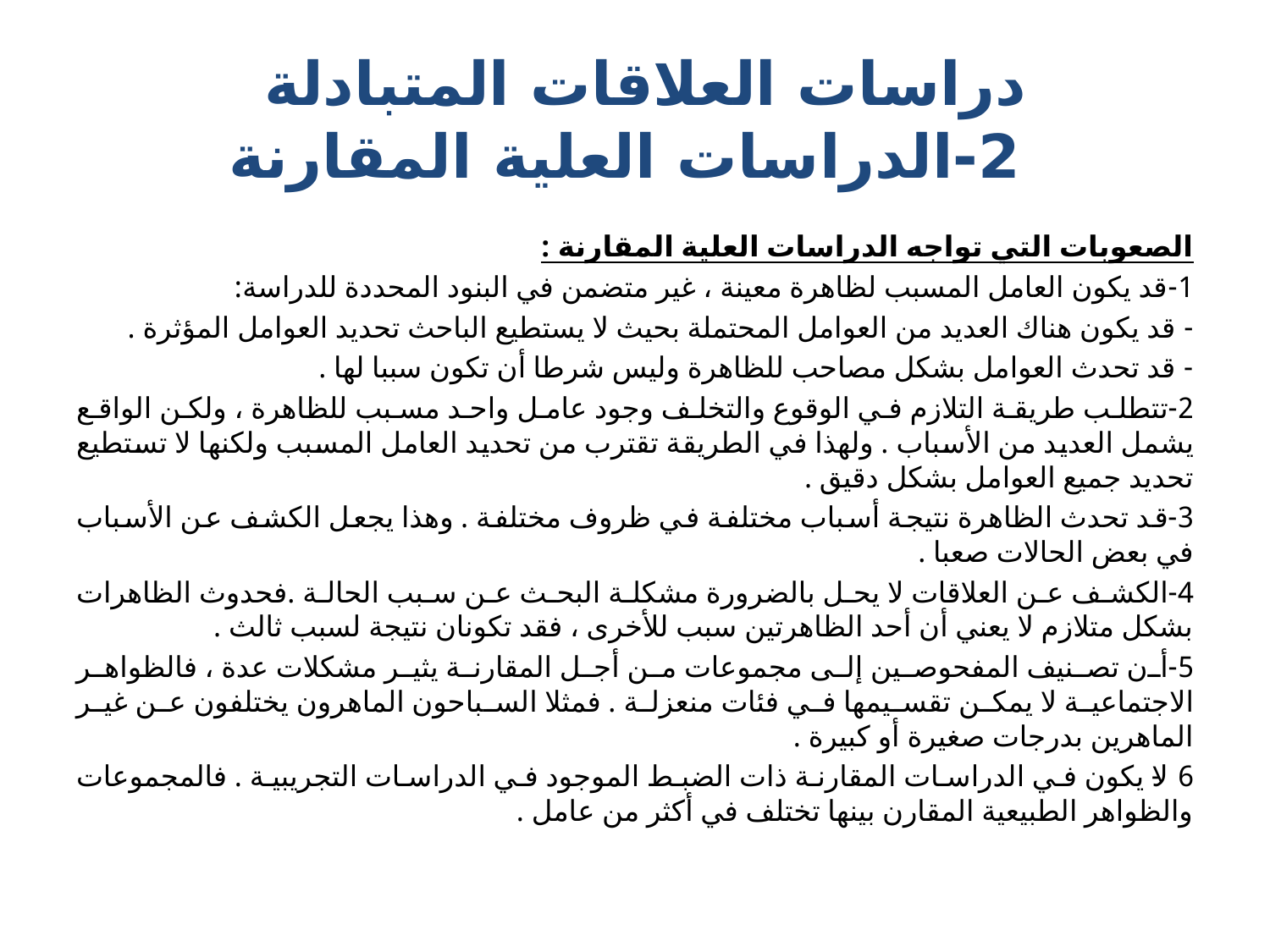

# دراسات العلاقات المتبادلة 2-الدراسات العلية المقارنة
الصعوبات التي تواجه الدراسات العلية المقارنة :
1-قد يكون العامل المسبب لظاهرة معينة ، غير متضمن في البنود المحددة للدراسة:
- قد يكون هناك العديد من العوامل المحتملة بحيث لا يستطيع الباحث تحديد العوامل المؤثرة .
- قد تحدث العوامل بشكل مصاحب للظاهرة وليس شرطا أن تكون سببا لها .
2-تتطلب طريقة التلازم في الوقوع والتخلف وجود عامل واحد مسبب للظاهرة ، ولكن الواقع يشمل العديد من الأسباب . ولهذا في الطريقة تقترب من تحديد العامل المسبب ولكنها لا تستطيع تحديد جميع العوامل بشكل دقيق .
3-قد تحدث الظاهرة نتيجة أسباب مختلفة في ظروف مختلفة . وهذا يجعل الكشف عن الأسباب في بعض الحالات صعبا .
4-الكشف عن العلاقات لا يحل بالضرورة مشكلة البحث عن سبب الحالة .فحدوث الظاهرات بشكل متلازم لا يعني أن أحد الظاهرتين سبب للأخرى ، فقد تكونان نتيجة لسبب ثالث .
5-أن تصنيف المفحوصين إلى مجموعات من أجل المقارنة يثير مشكلات عدة ، فالظواهر الاجتماعية لا يمكن تقسيمها في فئات منعزلة . فمثلا السباحون الماهرون يختلفون عن غير الماهرين بدرجات صغيرة أو كبيرة .
6-لا يكون في الدراسات المقارنة ذات الضبط الموجود في الدراسات التجريبية . فالمجموعات والظواهر الطبيعية المقارن بينها تختلف في أكثر من عامل .